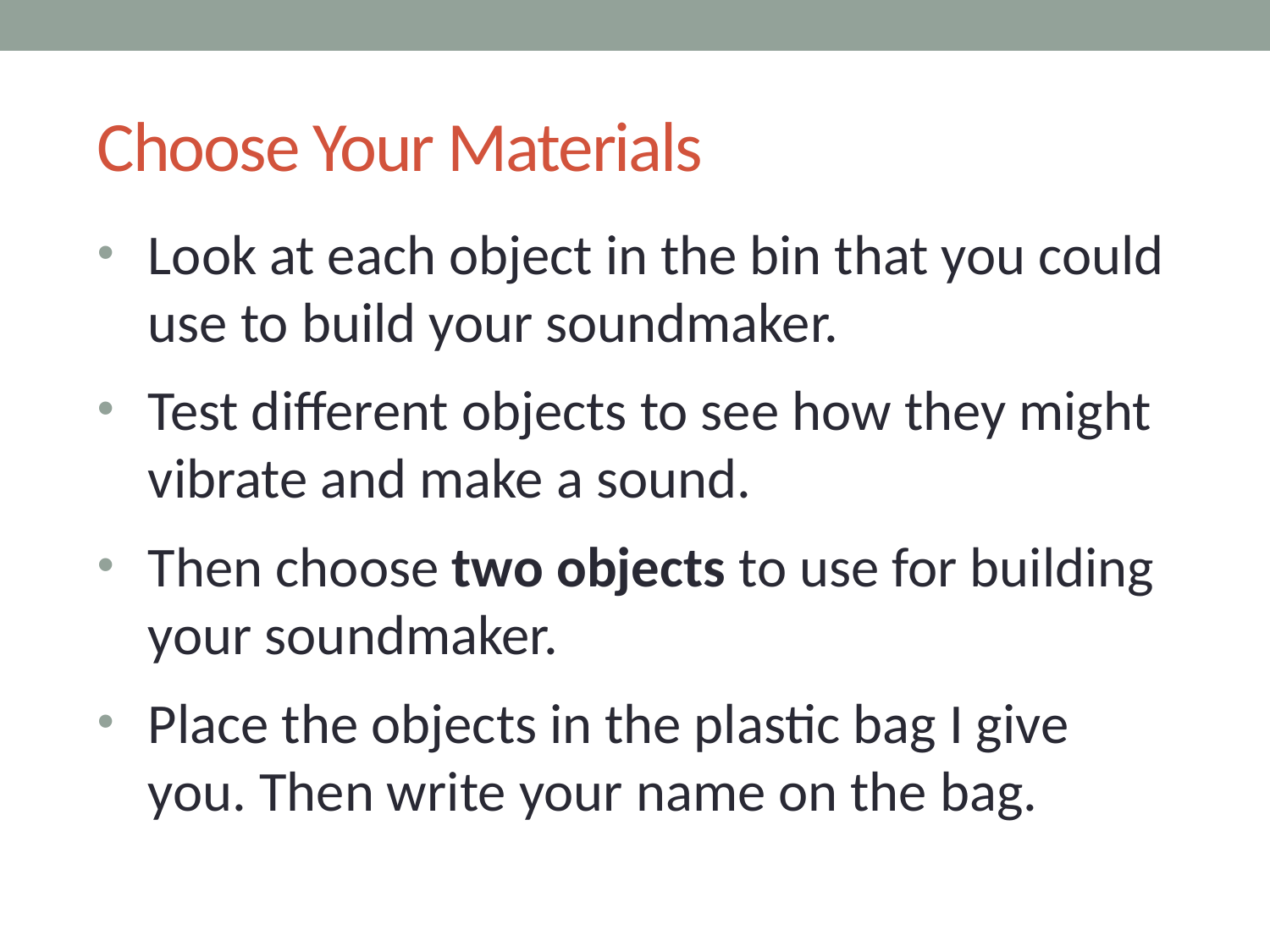

# Choose Your Materials
Look at each object in the bin that you could use to build your soundmaker.
Test different objects to see how they might vibrate and make a sound.
Then choose two objects to use for building your soundmaker.
Place the objects in the plastic bag I give you. Then write your name on the bag.